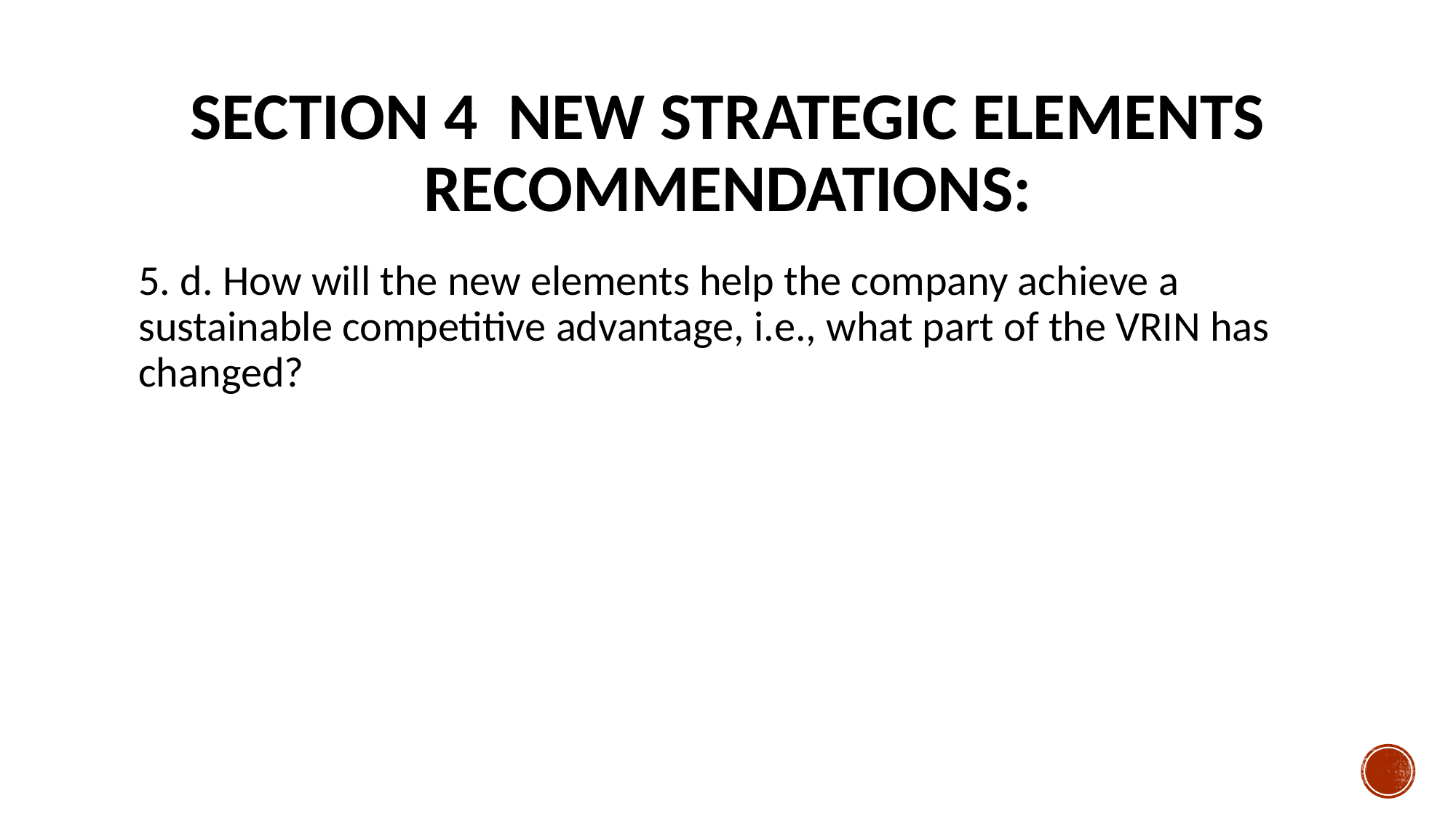

# Section 4  NEW STRATEGIC ELEMENTS RECOMMENDATIONS:
5. d. How will the new elements help the company achieve a sustainable competitive advantage, i.e., what part of the VRIN has changed?